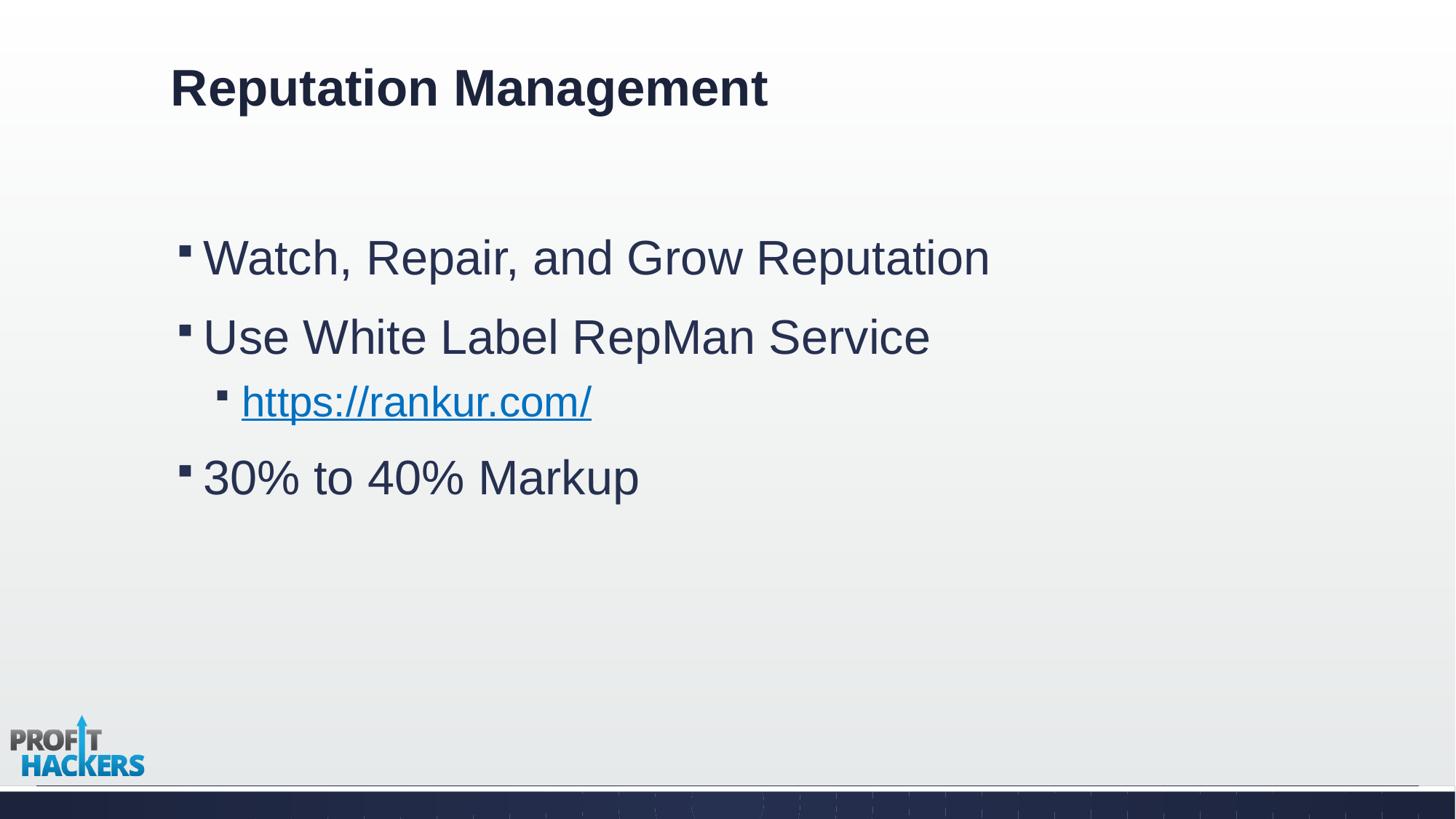

# Reputation Management
Watch, Repair, and Grow Reputation
Use White Label RepMan Service
https://rankur.com/
30% to 40% Markup